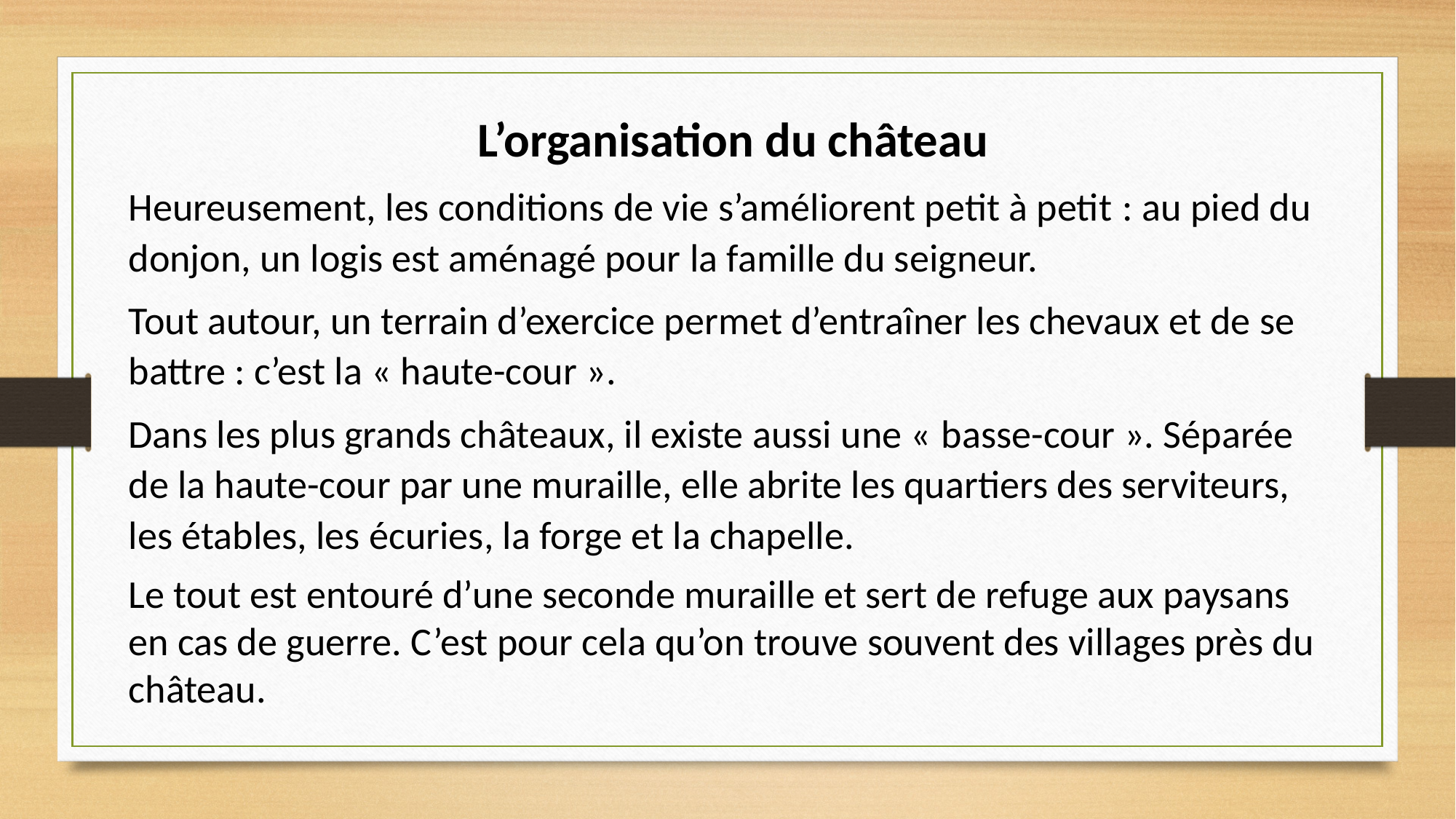

L’organisation du château
Heureusement, les conditions de vie s’améliorent petit à petit : au pied du donjon, un logis est aménagé pour la famille du seigneur.
Tout autour, un terrain d’exercice permet d’entraîner les chevaux et de se battre : c’est la « haute-cour ».
Dans les plus grands châteaux, il existe aussi une « basse-cour ». Séparée de la haute-cour par une muraille, elle abrite les quartiers des serviteurs, les étables, les écuries, la forge et la chapelle.
Le tout est entouré d’une seconde muraille et sert de refuge aux paysans en cas de guerre. C’est pour cela qu’on trouve souvent des villages près du château.